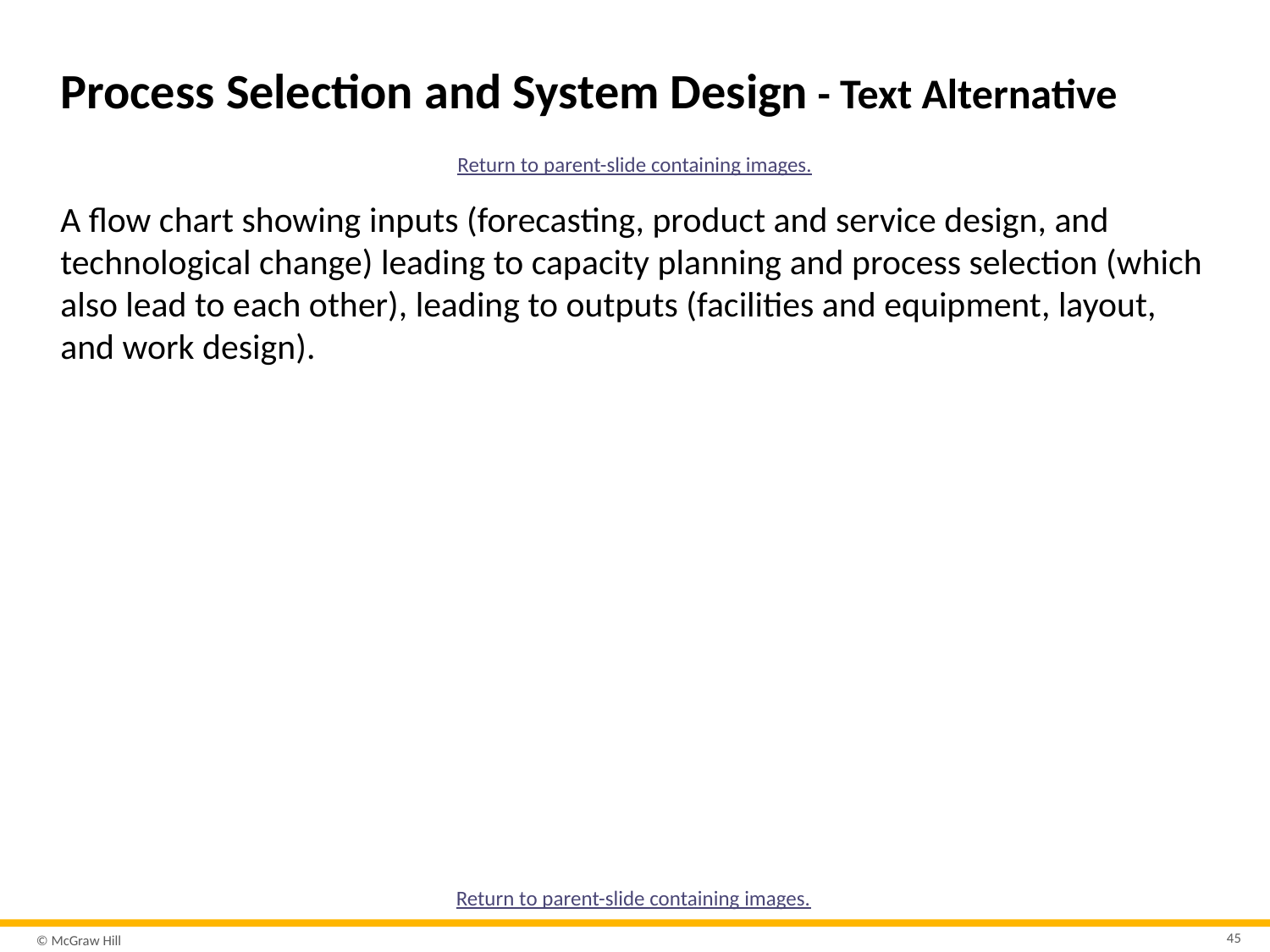

# Process Selection and System Design - Text Alternative
Return to parent-slide containing images.
A flow chart showing inputs (forecasting, product and service design, and technological change) leading to capacity planning and process selection (which also lead to each other), leading to outputs (facilities and equipment, layout, and work design).
Return to parent-slide containing images.